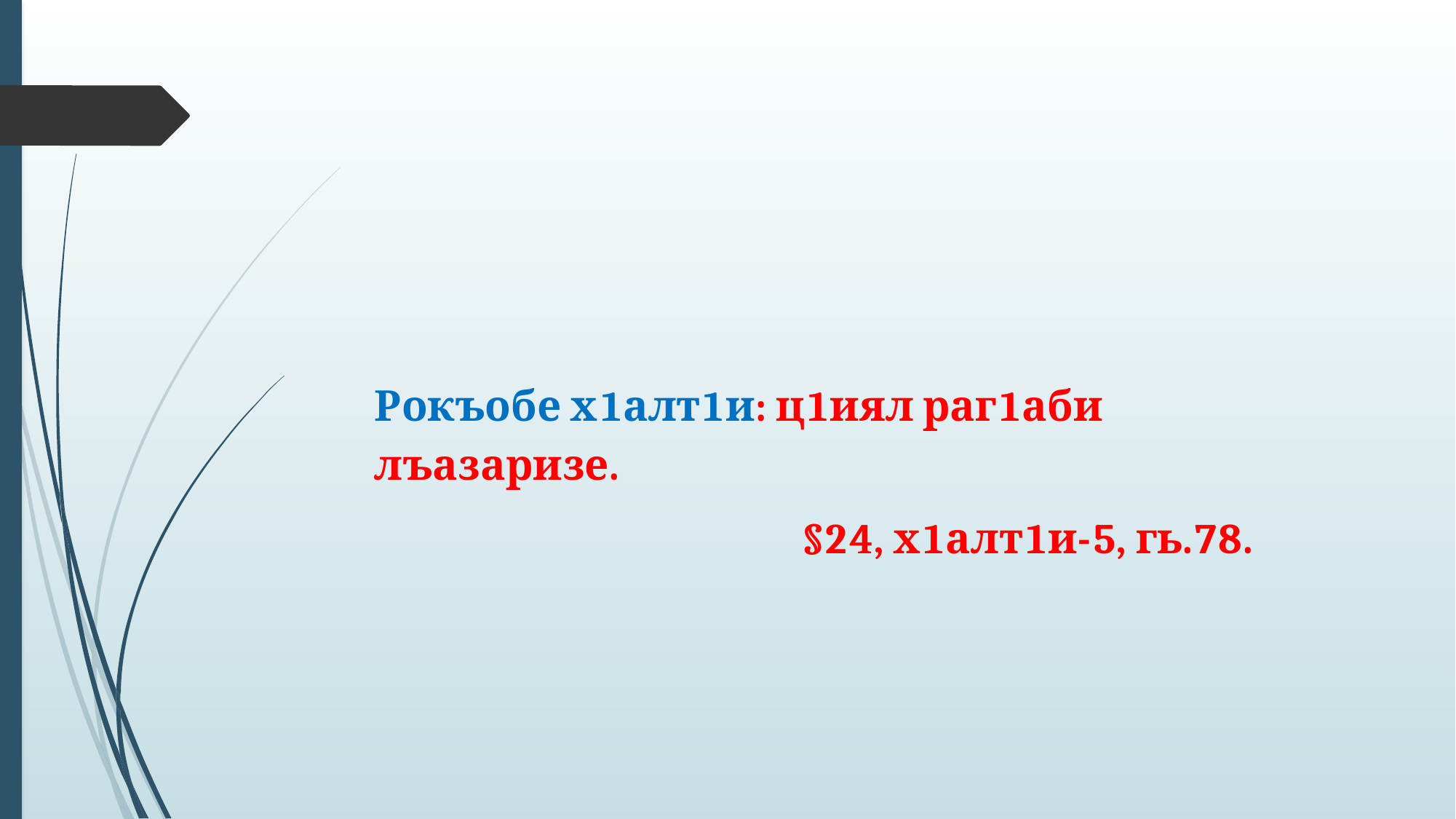

Рокъобе х1алт1и: ц1иял раг1аби  лъазаризе.
                                              §24, х1алт1и-5, гь.78.